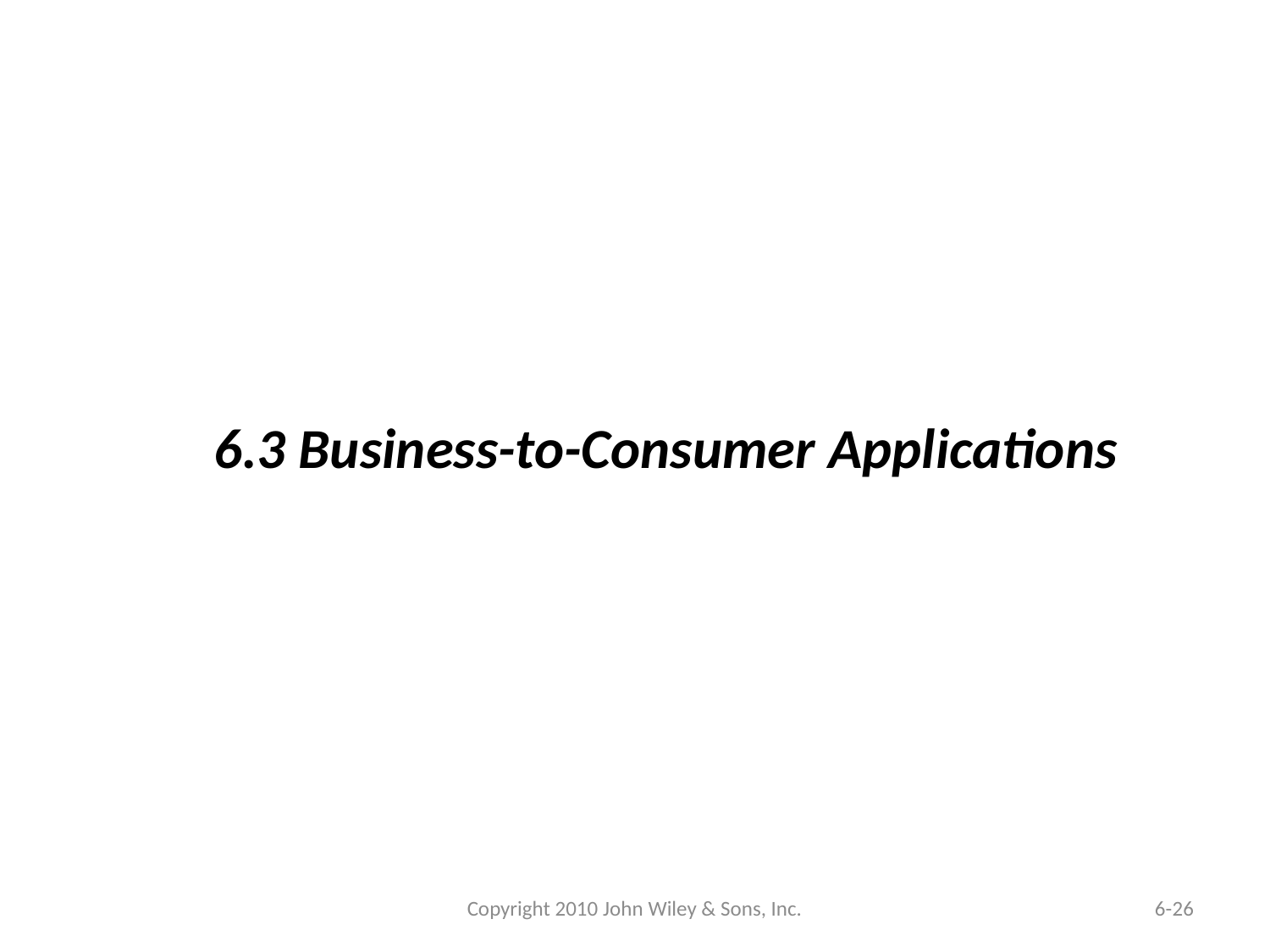

6.3 Business-to-Consumer Applications
Copyright 2010 John Wiley & Sons, Inc.
6-26